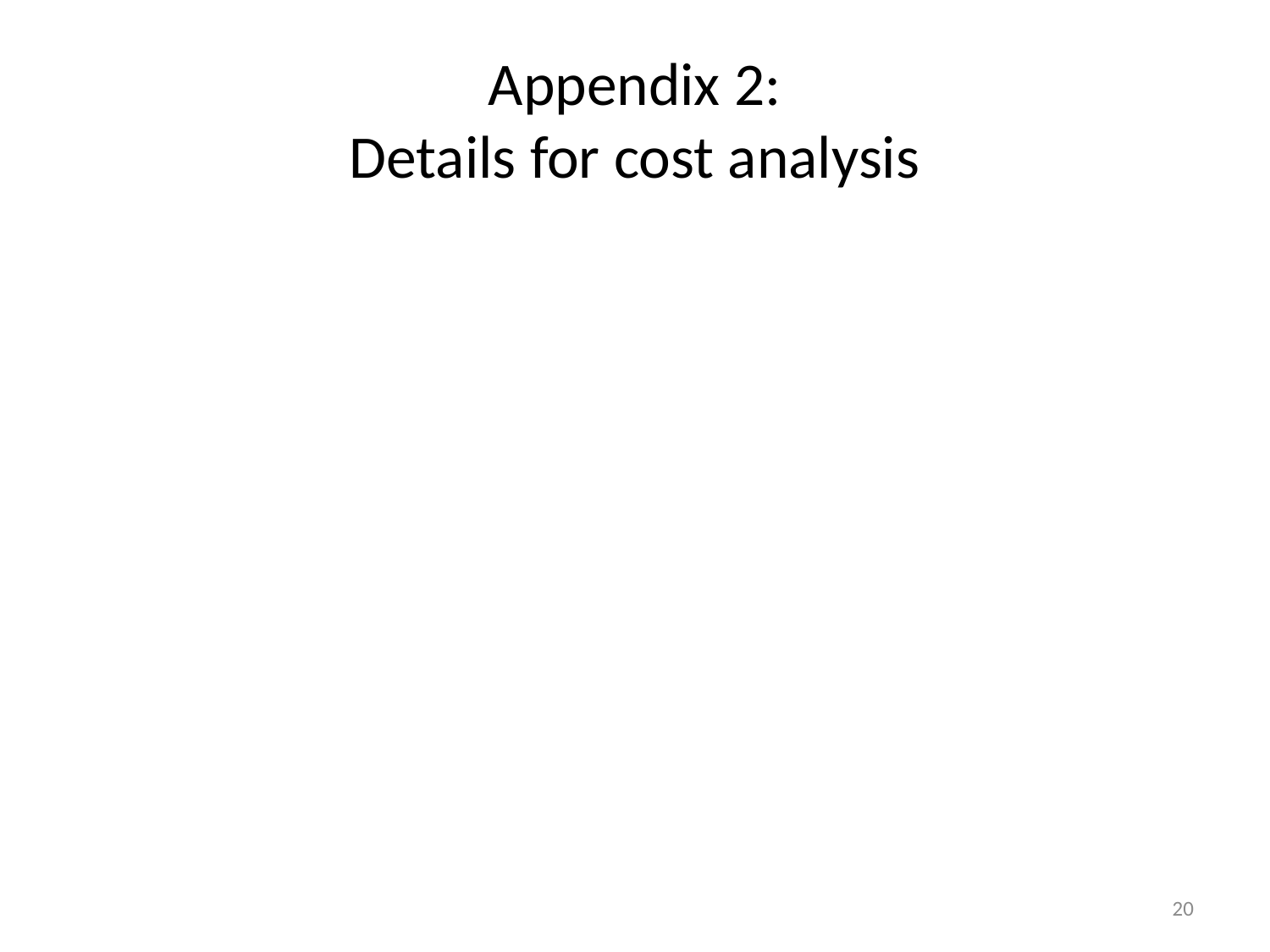

# Appendix 2: Details for cost analysis
20